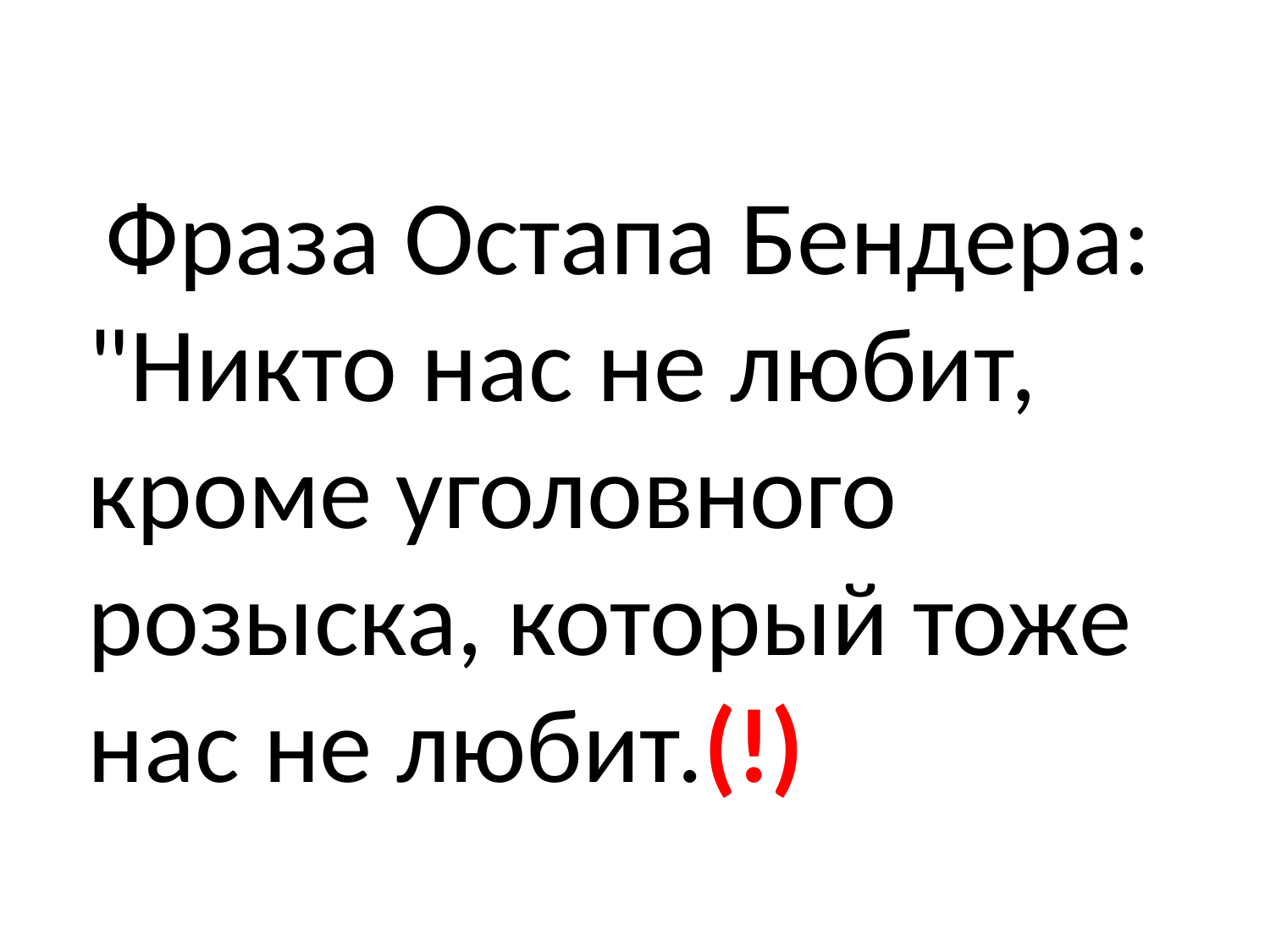

# Фраза Остапа Бендера: "Никто нас не любит, кроме уголовного розыска, который тоже нас не любит.(!)